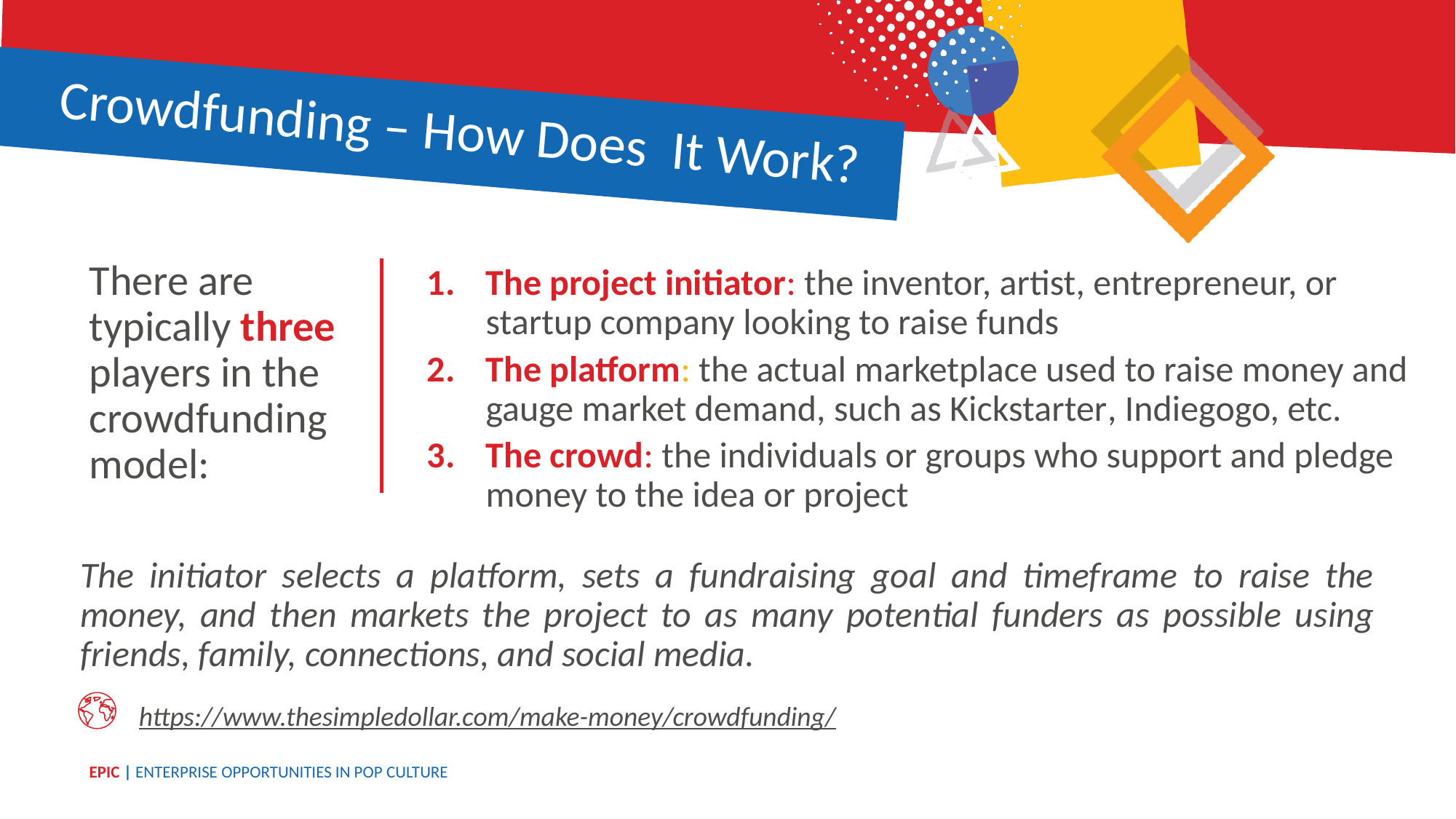

Crowdfunding – How Does  It Work?

There are typically three players in the crowdfunding model:
The project initiator: the inventor, artist, entrepreneur, or startup company looking to raise funds
The platform: the actual marketplace used to raise money and gauge market demand, such as Kickstarter, Indiegogo, etc.
The crowd: the individuals or groups who support and pledge money to the idea or project
The initiator selects a platform, sets a fundraising goal and timeframe to raise the money, and then markets the project to as many potential funders as possible using friends, family, connections, and social media.

https://www.thesimpledollar.com/make-money/crowdfunding/